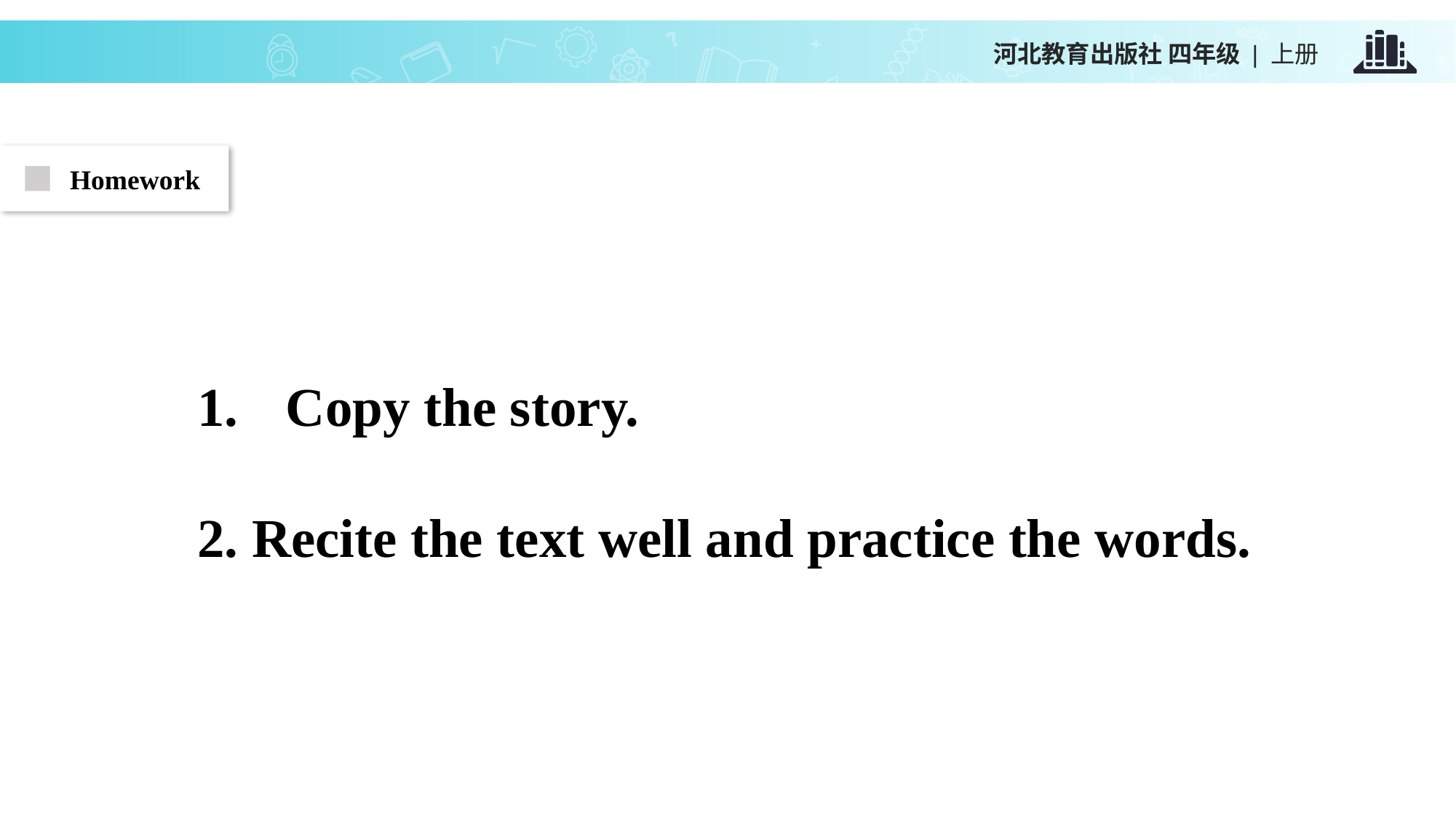

Homework

Copy the story.

2. Recite the text well and practice the words.